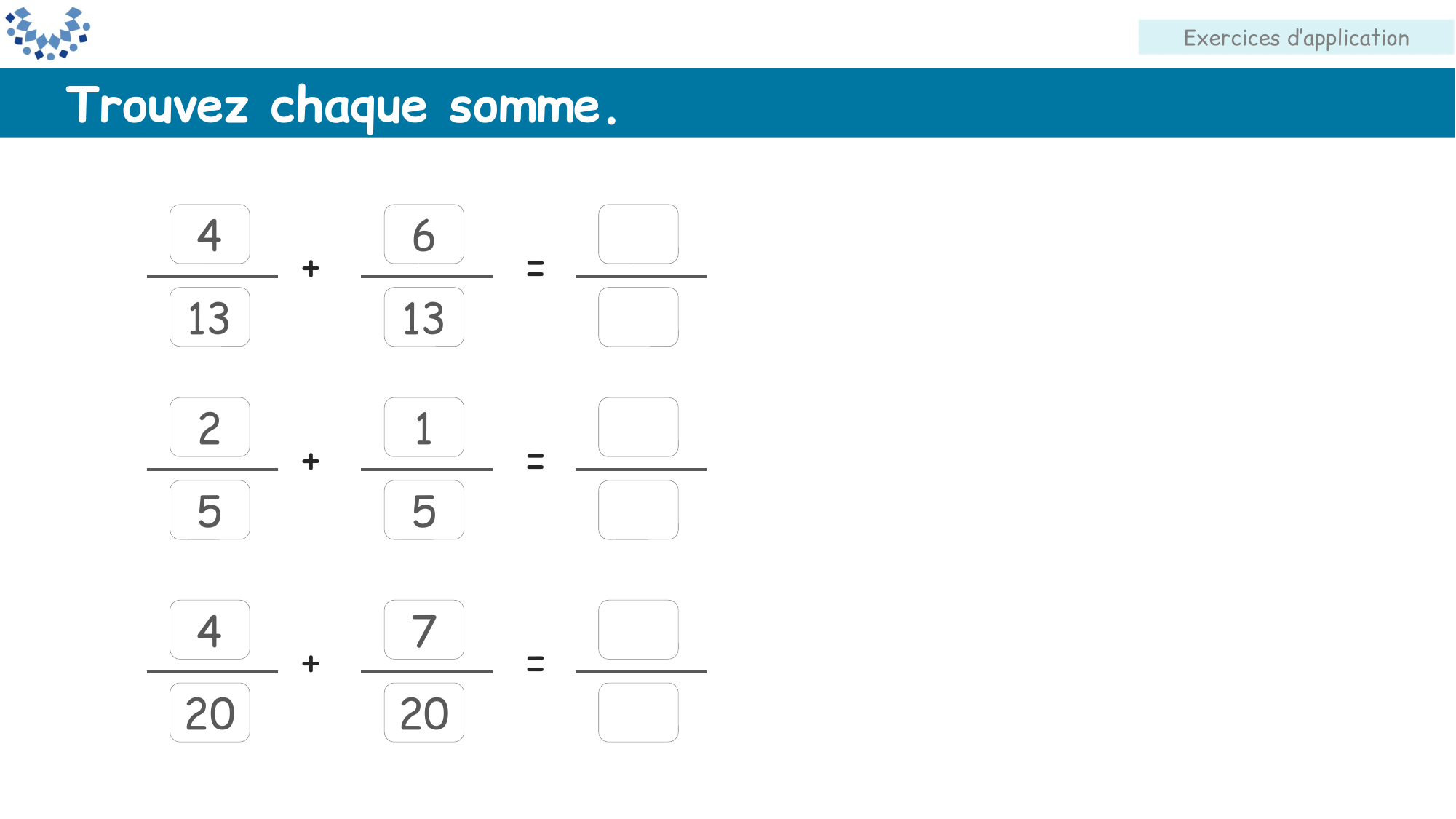

Exercices d’application
Trouvez chaque somme.
4
13
6
13

+
=

2
1

+
=
5
5

4
20
7
20

+
=